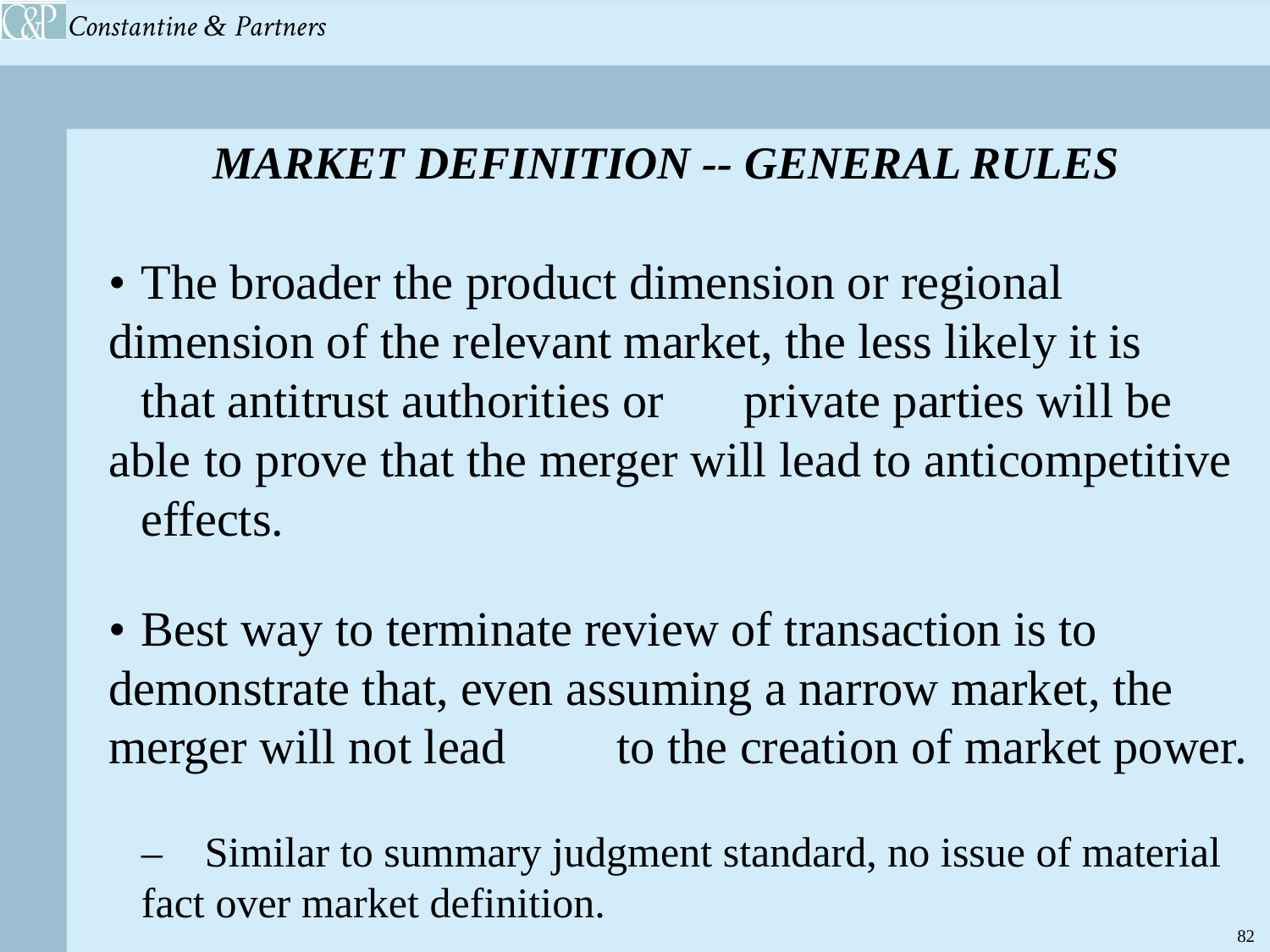

MARKET DEFINITION -- GENERAL RULES
• 	The broader the product dimension or regional 		dimension of the relevant market, the less likely it is 		that antitrust authorities or 	private parties will be able 	to prove that the merger will lead to anticompetitive 		effects.

• 	Best way to terminate review of transaction is to 		demonstrate that, even assuming a narrow market, the 	merger will not lead 	to the creation of market power.
	– 	Similar to summary judgment standard, no issue of material 		fact over market definition.